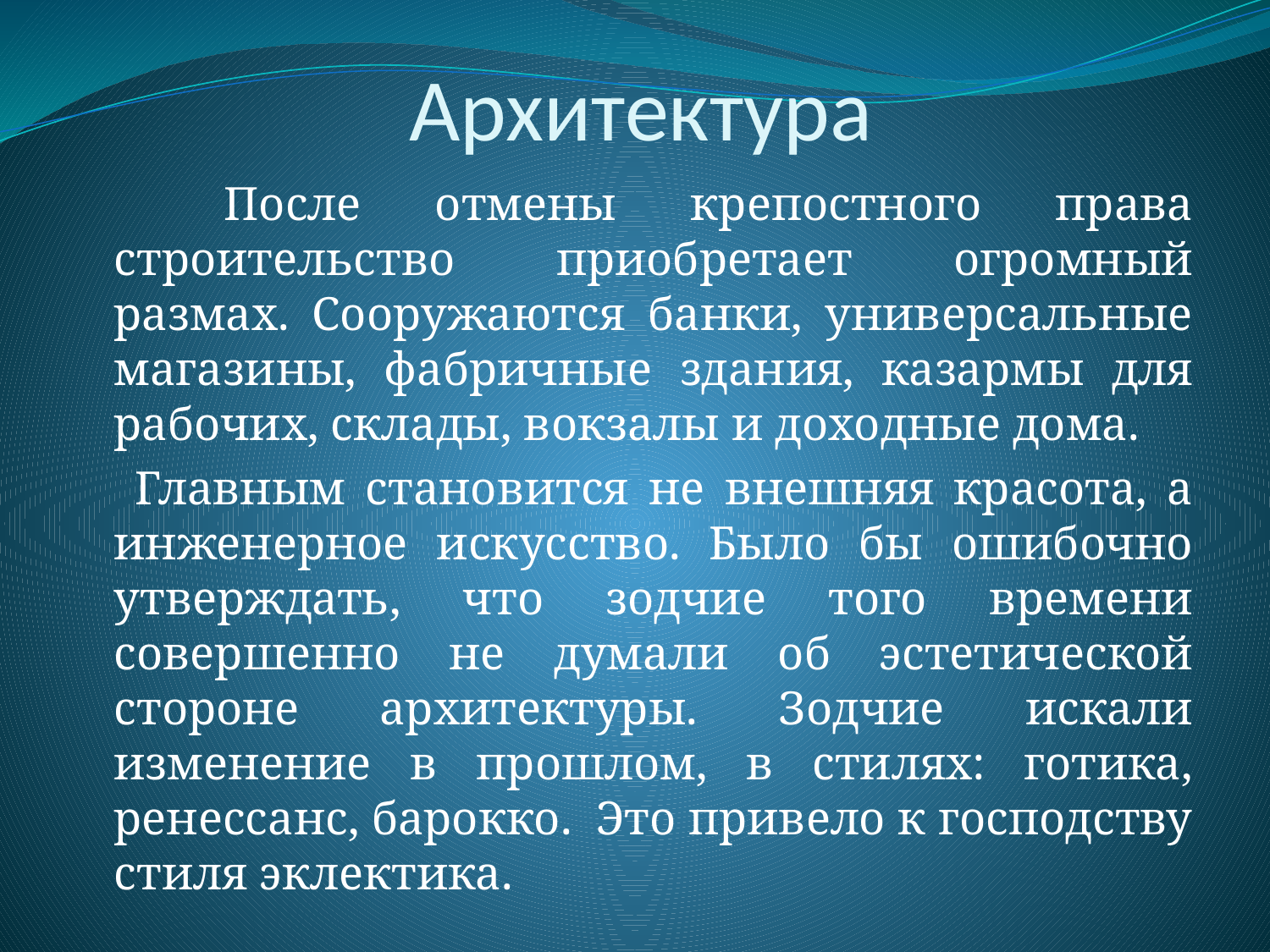

# Архитектура
  После отмены крепостного права строительство приобретает огромный размах. Сооружаются банки, универсальные магазины, фабричные здания, казармы для рабочих, склады, вокзалы и доходные дома.
   Главным становится не внешняя красота, а инженерное искусство. Было бы ошибочно утверждать, что зодчие того времени совершенно не думали об эстетической стороне архитектуры. Зодчие искали изменение в прошлом, в стилях: готика, ренессанс, барокко.  Это привело к господству стиля эклектика.